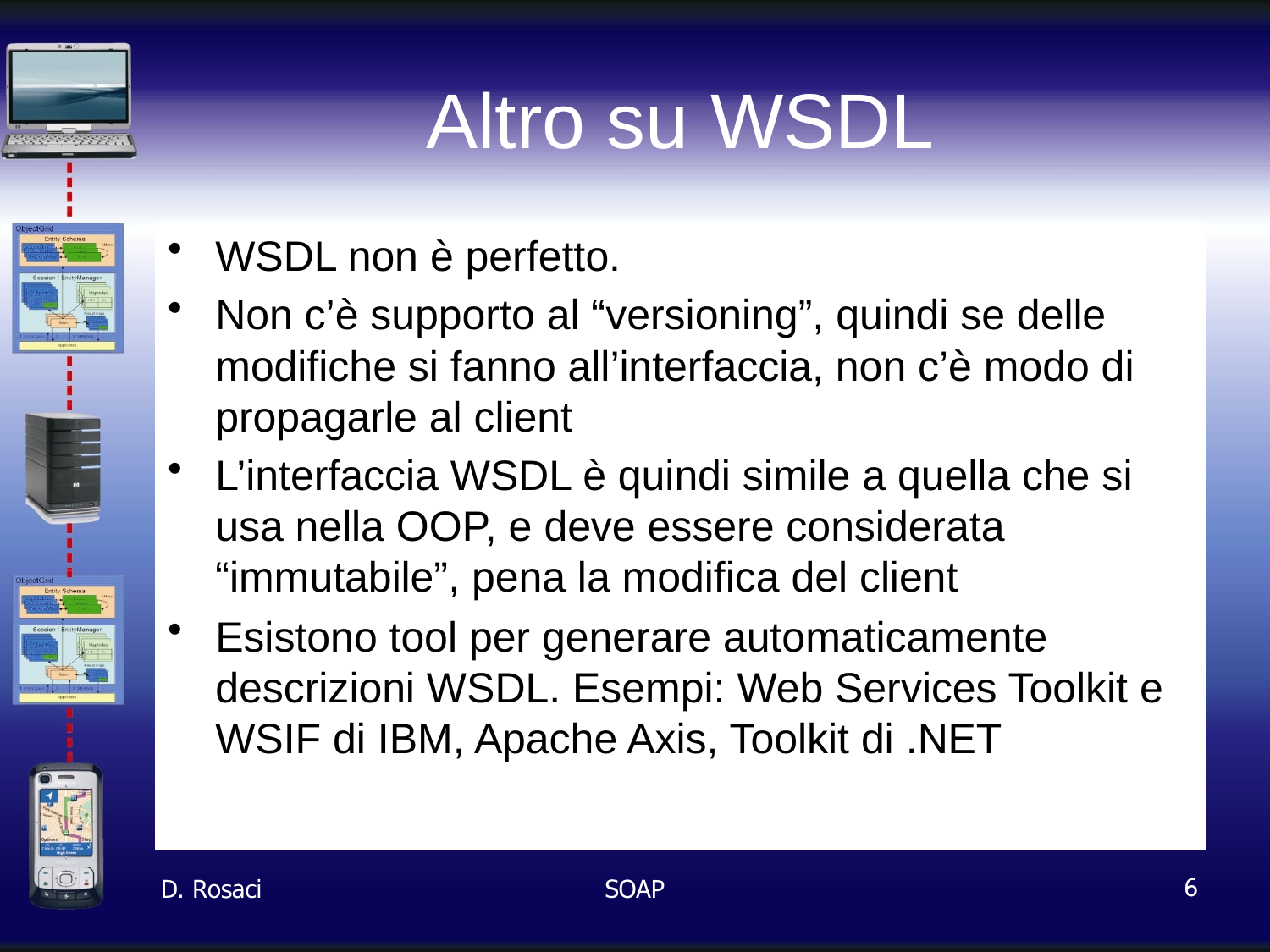

# Altro su WSDL
WSDL non è perfetto.
Non c’è supporto al “versioning”, quindi se delle modifiche si fanno all’interfaccia, non c’è modo di propagarle al client
L’interfaccia WSDL è quindi simile a quella che si usa nella OOP, e deve essere considerata “immutabile”, pena la modifica del client
Esistono tool per generare automaticamente descrizioni WSDL. Esempi: Web Services Toolkit e WSIF di IBM, Apache Axis, Toolkit di .NET
D. Rosaci
SOAP